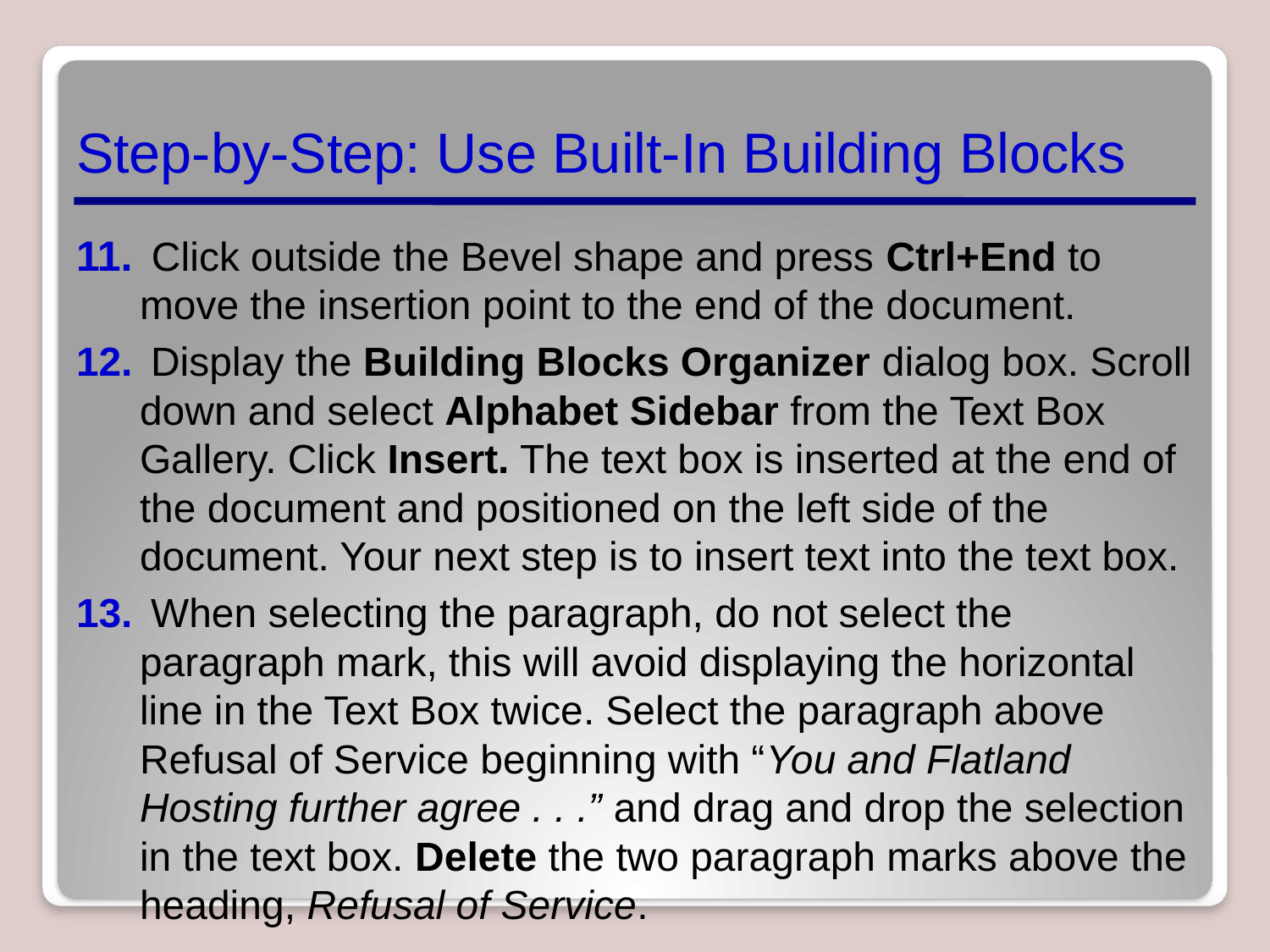

# Step-by-Step: Use Built-In Building Blocks
 Click outside the Bevel shape and press Ctrl+End to move the insertion point to the end of the document.
 Display the Building Blocks Organizer dialog box. Scroll down and select Alphabet Sidebar from the Text Box Gallery. Click Insert. The text box is inserted at the end of the document and positioned on the left side of the document. Your next step is to insert text into the text box.
 When selecting the paragraph, do not select the paragraph mark, this will avoid displaying the horizontal line in the Text Box twice. Select the paragraph above Refusal of Service beginning with “You and Flatland Hosting further agree . . .” and drag and drop the selection in the text box. Delete the two paragraph marks above the heading, Refusal of Service.